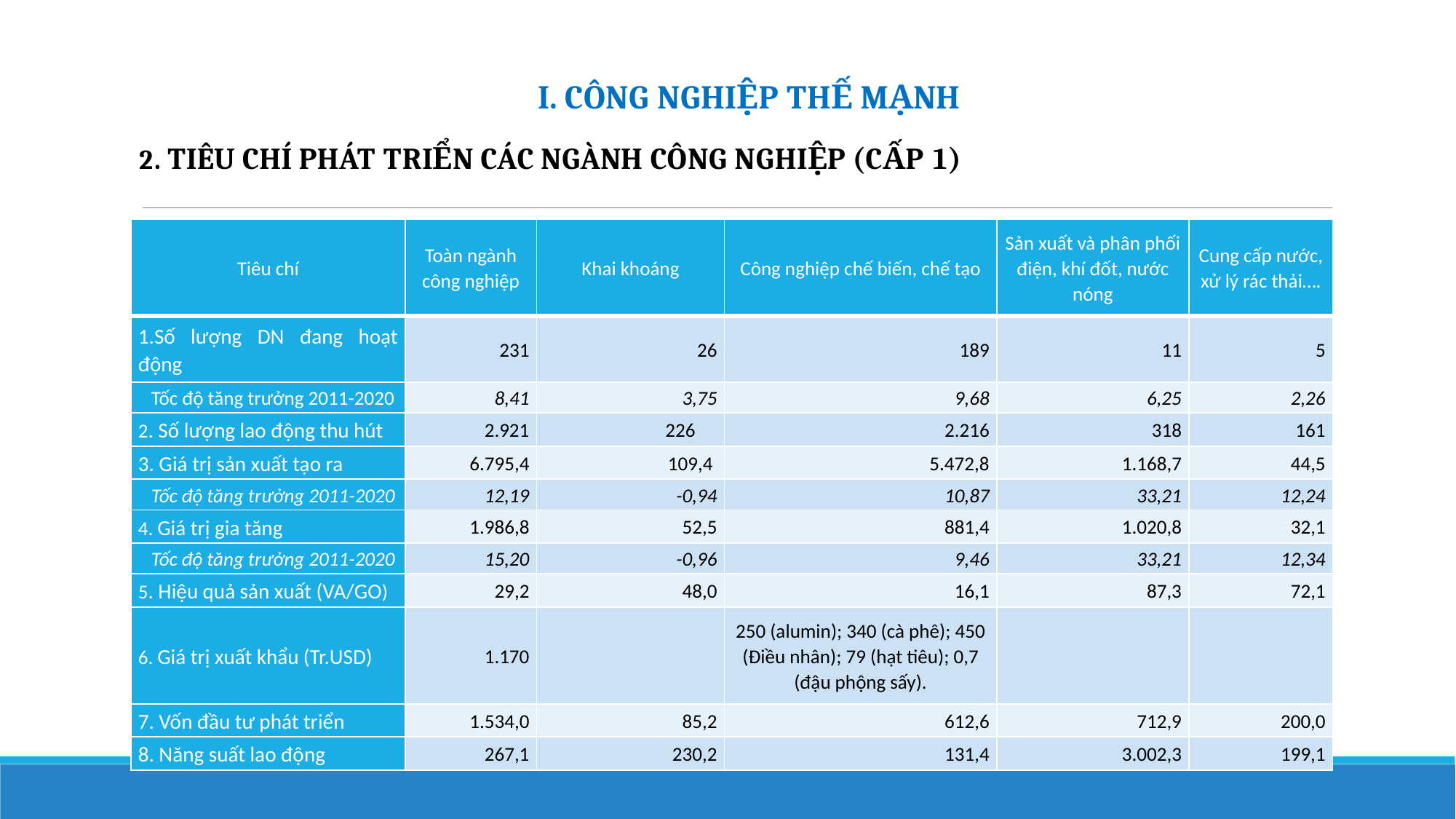

I. CÔNG NGHIỆP THẾ MẠNH
2. TIÊU CHÍ PHÁT TRIỂN CÁC NGÀNH CÔNG NGHIỆP (CẤP 1)
| Tiêu chí | Toàn ngành công nghiệp | Khai khoáng | Công nghiệp chế biến, chế tạo | Sản xuất và phân phối điện, khí đốt, nước nóng | Cung cấp nước, xử lý rác thải…. |
| --- | --- | --- | --- | --- | --- |
| 1.Số lượng DN đang hoạt động | 231 | 26 | 189 | 11 | 5 |
| Tốc độ tăng trưởng 2011-2020 | 8,41 | 3,75 | 9,68 | 6,25 | 2,26 |
| 2. Số lượng lao động thu hút | 2.921 | 226 | 2.216 | 318 | 161 |
| 3. Giá trị sản xuất tạo ra | 6.795,4 | 109,4 | 5.472,8 | 1.168,7 | 44,5 |
| Tốc độ tăng trưởng 2011-2020 | 12,19 | -0,94 | 10,87 | 33,21 | 12,24 |
| 4. Giá trị gia tăng | 1.986,8 | 52,5 | 881,4 | 1.020,8 | 32,1 |
| Tốc độ tăng trưởng 2011-2020 | 15,20 | -0,96 | 9,46 | 33,21 | 12,34 |
| 5. Hiệu quả sản xuất (VA/GO) | 29,2 | 48,0 | 16,1 | 87,3 | 72,1 |
| 6. Giá trị xuất khẩu (Tr.USD) | 1.170 |  | 250 (alumin); 340 (cà phê); 450 (Điều nhân); 79 (hạt tiêu); 0,7 (đậu phộng sấy). |  |  |
| 7. Vốn đầu tư phát triển | 1.534,0 | 85,2 | 612,6 | 712,9 | 200,0 |
| 8. Năng suất lao động | 267,1 | 230,2 | 131,4 | 3.002,3 | 199,1 |